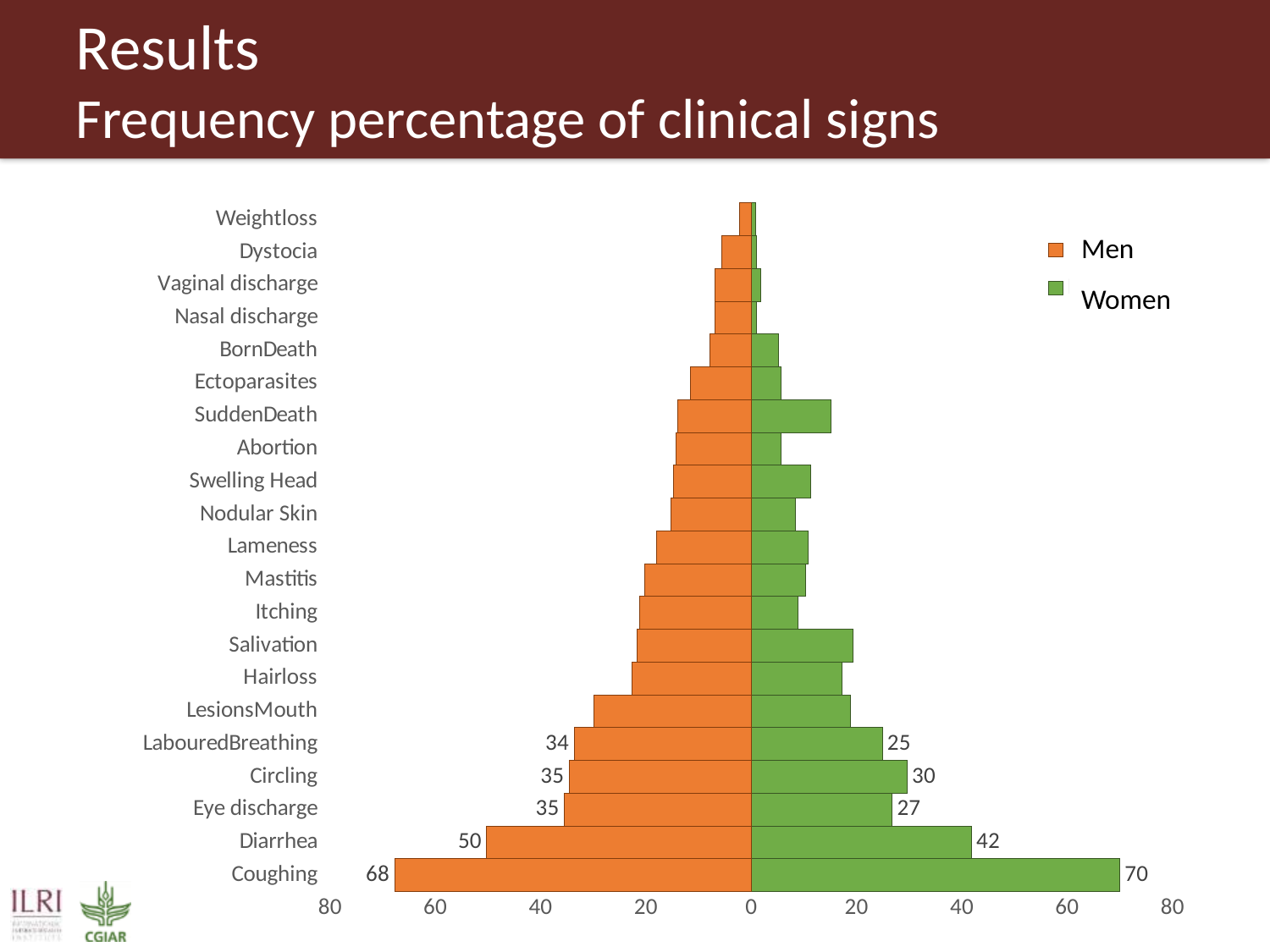

# Results Frequency percentage of clinical signs

### Chart

| Category |  |  |
|---|---|---|
| Coughing | 69.95305164319248 | -67.74193548387096 |
| Diarrhea | 41.78403755868545 | -50.23041474654377 |
| Eye discharge | 26.76056338028169 | -35.483870967741936 |
| Circling | 29.577464788732392 | -34.56221198156682 |
| LabouredBreathing | 24.882629107981224 | -33.6405529953917 |
| LesionsMouth | 18.8 | -29.900000000000002 |
| Hairloss | 17.299999999999997 | -22.6 |
| Salivation | 19.248826291079812 | -21.658986175115206 |
| Itching | 8.9 | -21.2 |
| Mastitis | 10.328638497652584 | -20.276497695852534 |
| Lameness | 10.7981220657277 | -17.972350230414747 |
| Nodular Skin | 8.4 | -15.2 |
| Swelling Head | 11.3 | -14.7 |
| Abortion | 5.633802816901408 | -14.285714285714286 |
| SuddenDeath | 15.100000000000001 | -13.9 |
| Ectoparasites | 5.6 | -11.5 |
| BornDeath | 5.164319248826291 | -7.83410138248848 |
|  Nasal discharge | 0.9389671361502347 | -6.912442396313364 |
| Vaginal discharge | 1.8779342723004695 | -6.912442396313364 |
| Dystocia | 1.0 | -5.6 |
| Weightloss | 0.9 | -2.3 |
Men
Women